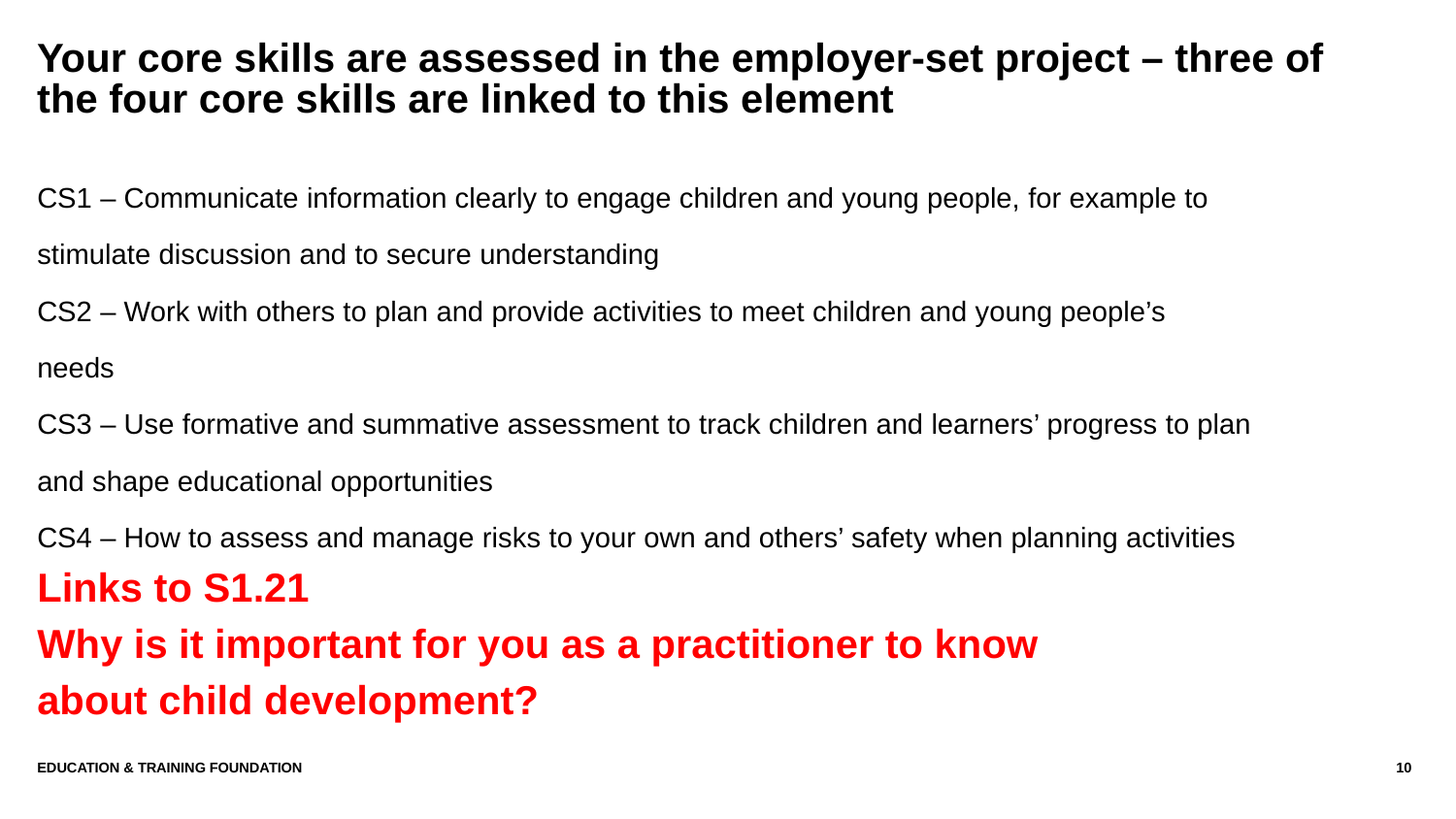

# Your core skills are assessed in the employer-set project – three of the four core skills are linked to this element
CS1 – Communicate information clearly to engage children and young people, for example to stimulate discussion and to secure understanding
CS2 – Work with others to plan and provide activities to meet children and young people’s needs
CS3 – Use formative and summative assessment to track children and learners’ progress to plan and shape educational opportunities
CS4 – How to assess and manage risks to your own and others’ safety when planning activities
Links to S1.21
Why is it important for you as a practitioner to know about child development?

Education & Training Foundation
10